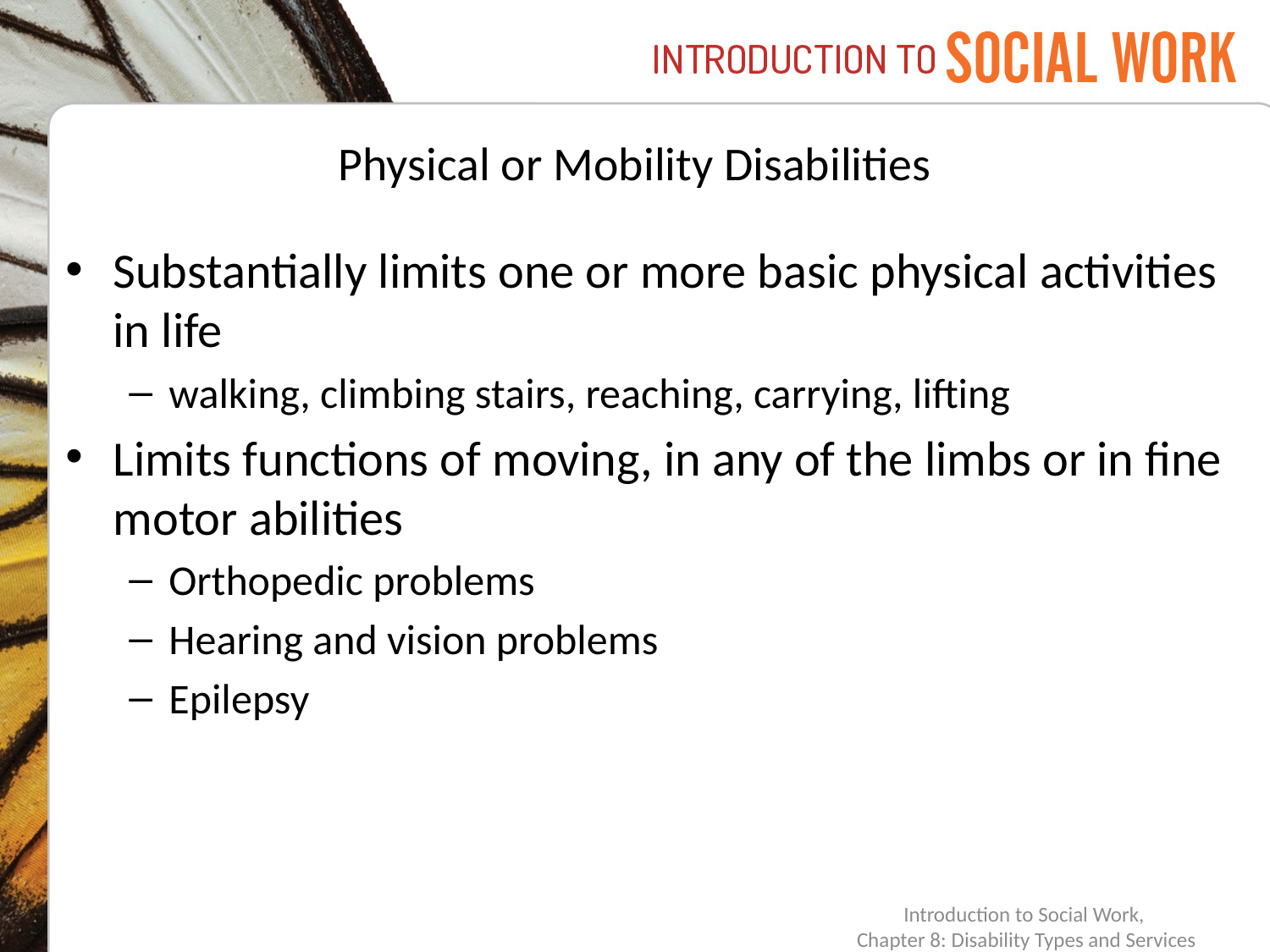

# Physical or Mobility Disabilities
Substantially limits one or more basic physical activities in life
walking, climbing stairs, reaching, carrying, lifting
Limits functions of moving, in any of the limbs or in fine motor abilities
Orthopedic problems
Hearing and vision problems
Epilepsy

Introduction to Social Work,
Chapter 8: Disability Types and Services